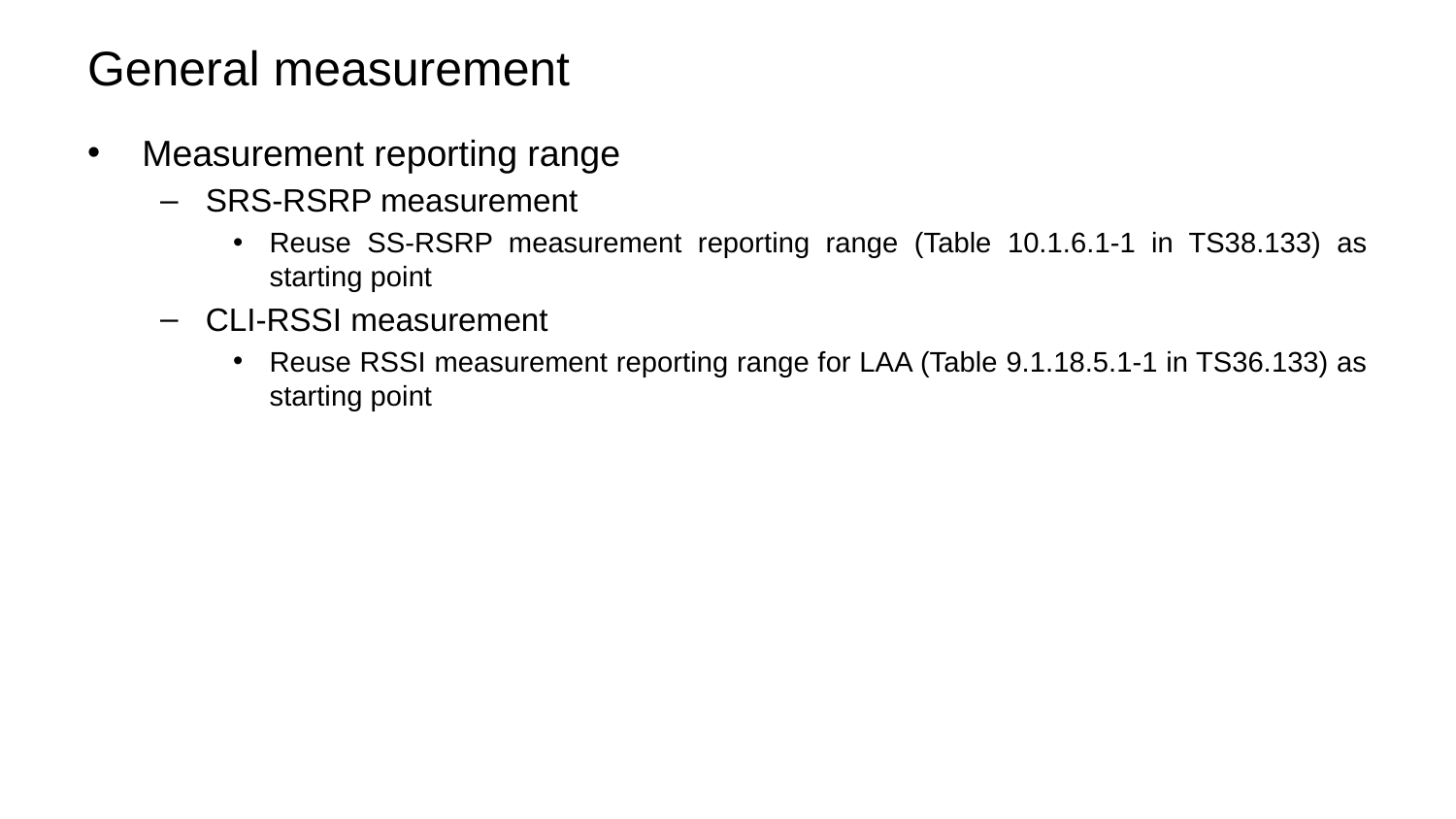

# General measurement
Measurement reporting range
SRS-RSRP measurement
Reuse SS-RSRP measurement reporting range (Table 10.1.6.1-1 in TS38.133) as starting point
CLI-RSSI measurement
Reuse RSSI measurement reporting range for LAA (Table 9.1.18.5.1-1 in TS36.133) as starting point